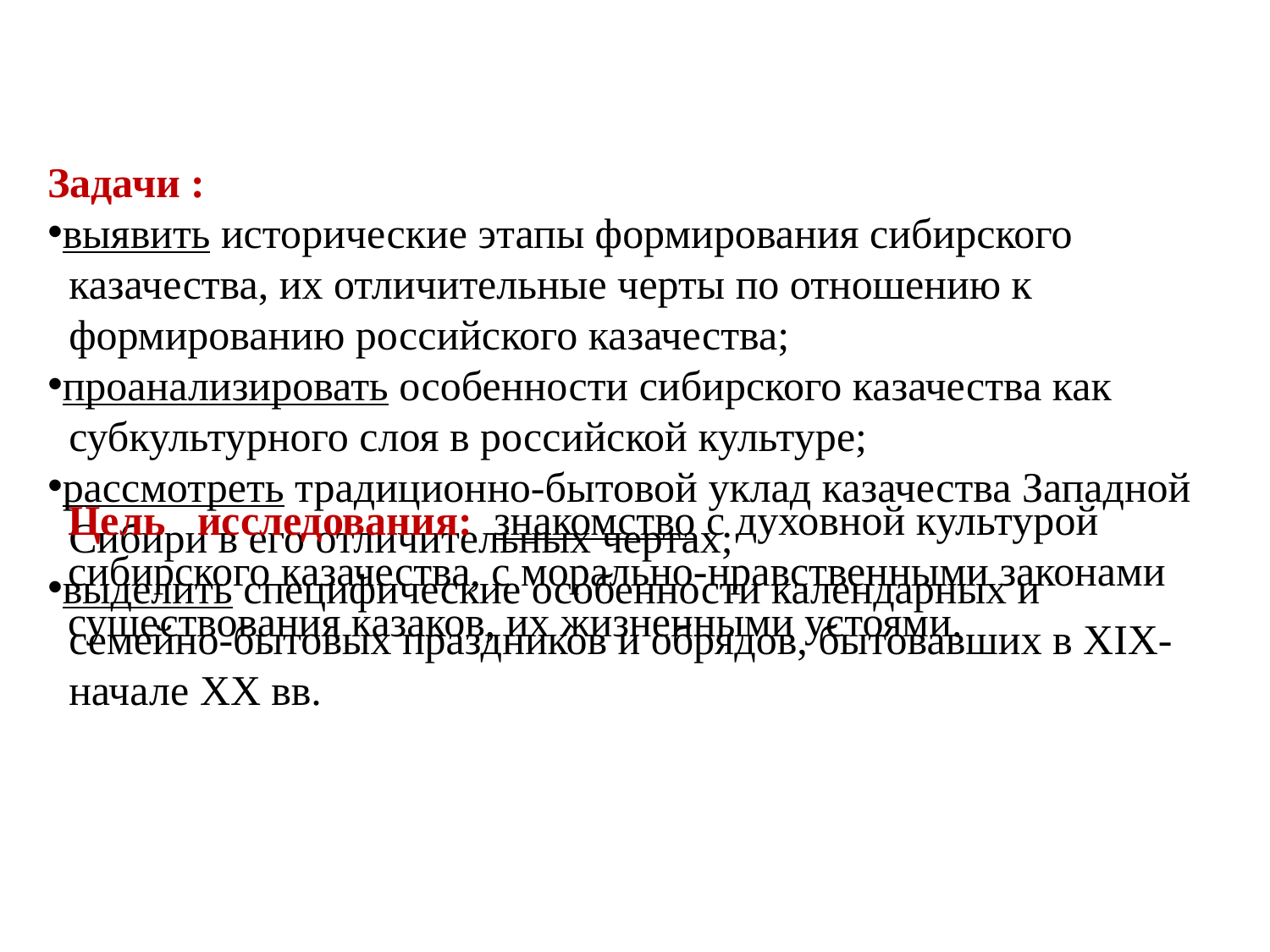

Задачи :
выявить исторические этапы формирования сибирского
  казачества, их отличительные черты по отношению к
  формированию российского казачества;
проанализировать особенности сибирского казачества как
  субкультурного слоя в российской культуре;
рассмотреть традиционно-бытовой уклад казачества Западной
  Сибири в его отличительных чертах;
выделить специфические особенности календарных и
  семейно-бытовых праздников и обрядов, бытовавших в XIX-
  начале XX вв.
Цель   исследования:  знакомство с духовной культурой сибирского казачества, с морально-нравственными законами существования казаков, их жизненными устоями.